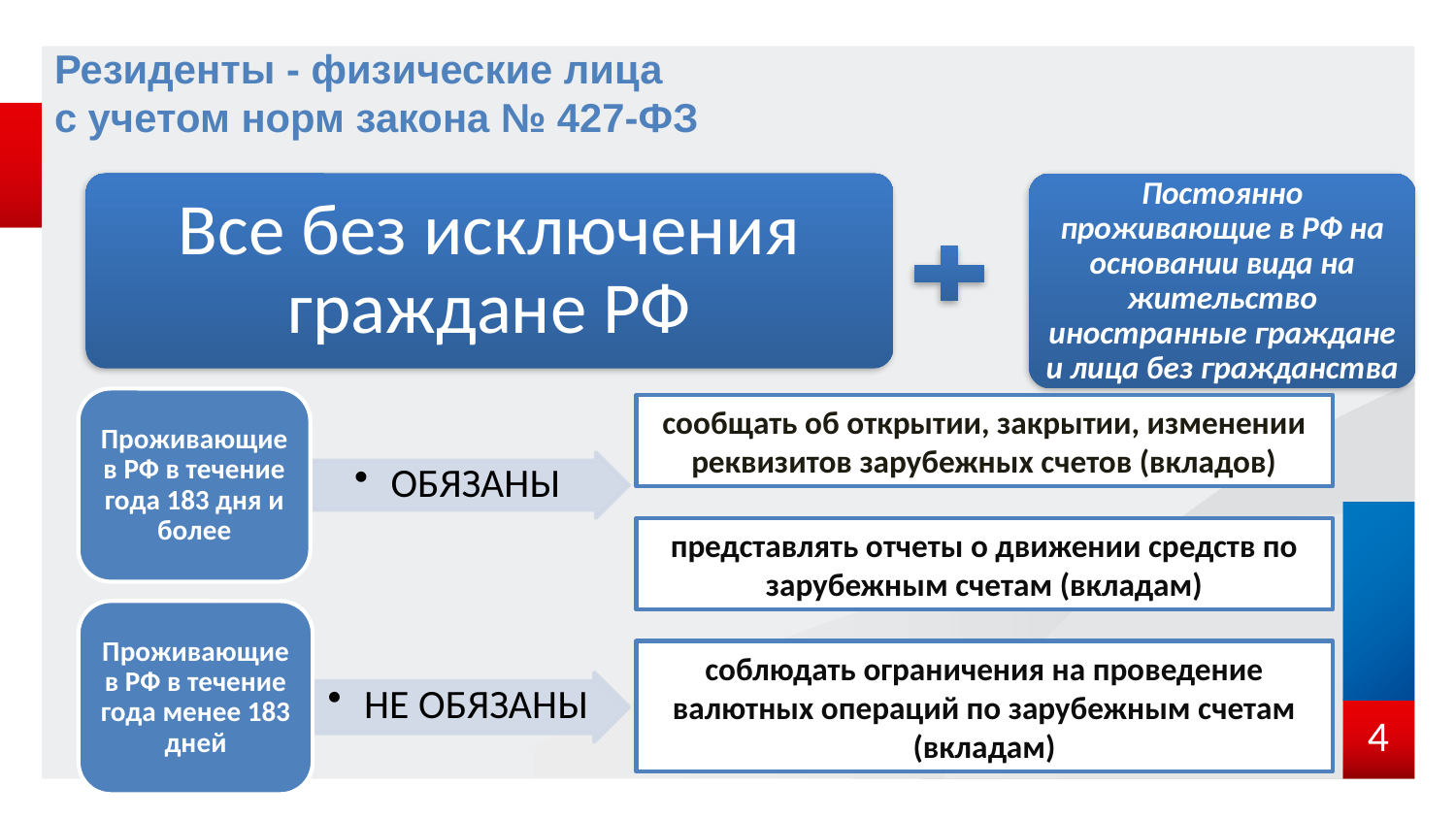

Резиденты - физические лица
с учетом норм закона № 427-ФЗ

Все без исключения граждане РФ

Постоянно проживающие в РФ на основании вида на жительство иностранные граждане и лица без гражданства

ОБЯЗАНЫ
Проживающие в РФ в течение года 183 дня и более
НЕ ОБЯЗАНЫ
Проживающие в РФ в течение года менее 183 дней
сообщать об открытии, закрытии, изменении реквизитов зарубежных счетов (вкладов)
представлять отчеты о движении средств по зарубежным счетам (вкладам)
соблюдать ограничения на проведение валютных операций по зарубежным счетам (вкладам)
4